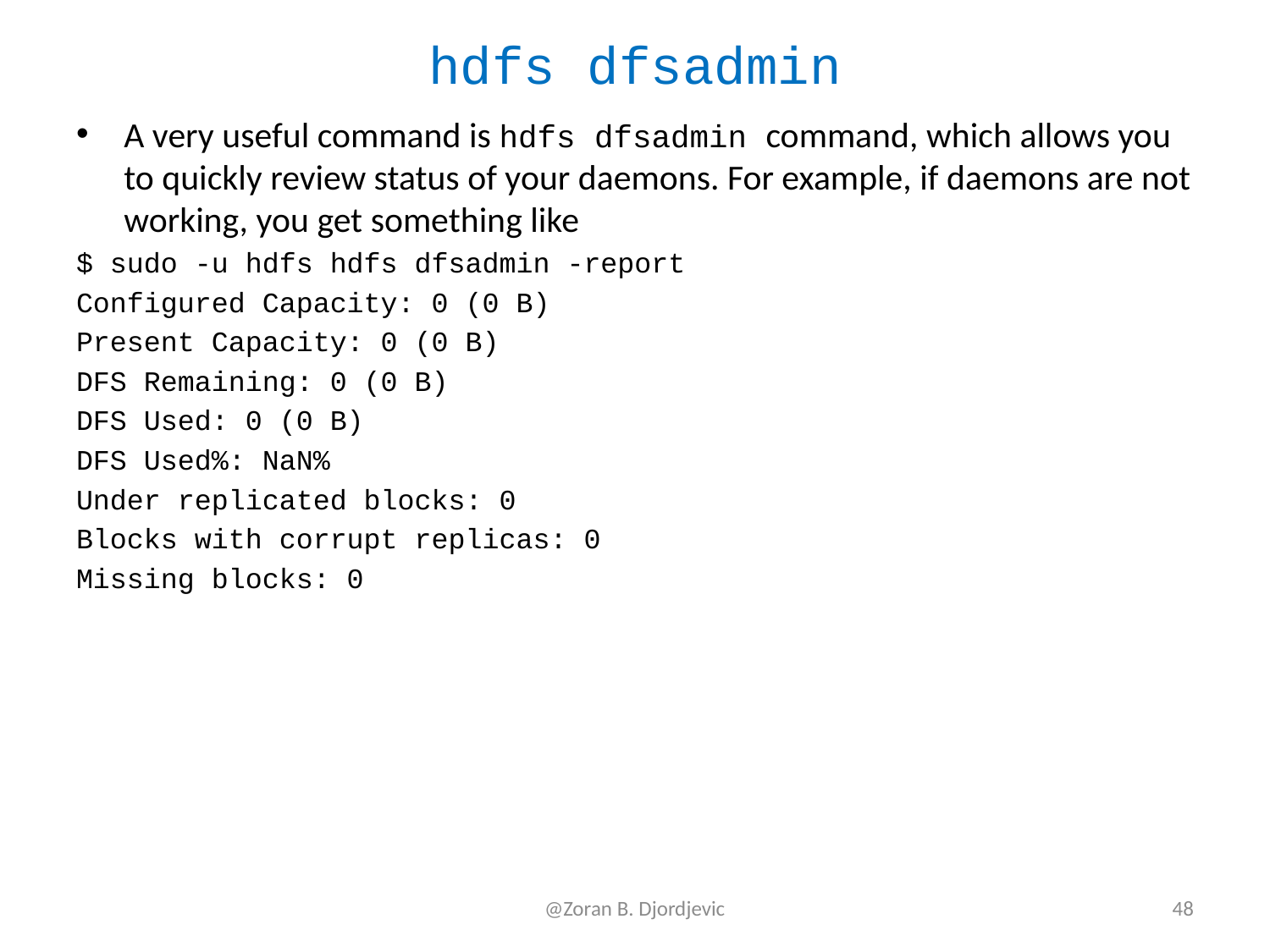

# hdfs dfsadmin
A very useful command is hdfs dfsadmin command, which allows you to quickly review status of your daemons. For example, if daemons are not working, you get something like
$ sudo -u hdfs hdfs dfsadmin -report
Configured Capacity: 0 (0 B)
Present Capacity: 0 (0 B)
DFS Remaining: 0 (0 B)
DFS Used: 0 (0 B)
DFS Used%: NaN%
Under replicated blocks: 0
Blocks with corrupt replicas: 0
Missing blocks: 0

@Zoran B. Djordjevic
48